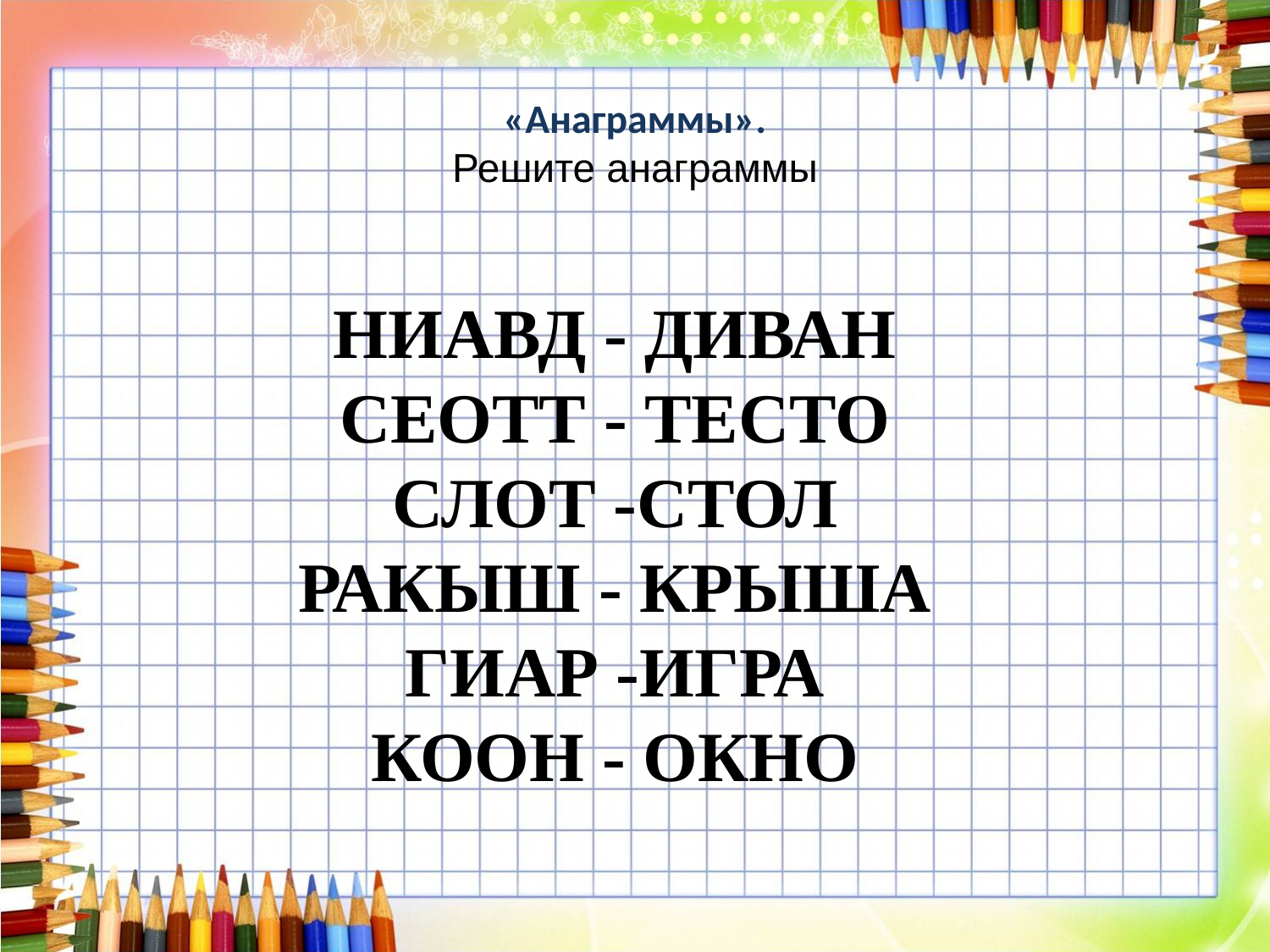

# «Анаграммы». Решите анаграммы
НИАВД - ДИВАН
СЕОТТ - ТЕСТО
СЛОТ -СТОЛ
РАКЫШ - КРЫША
ГИАР -ИГРА
КООН - ОКНО